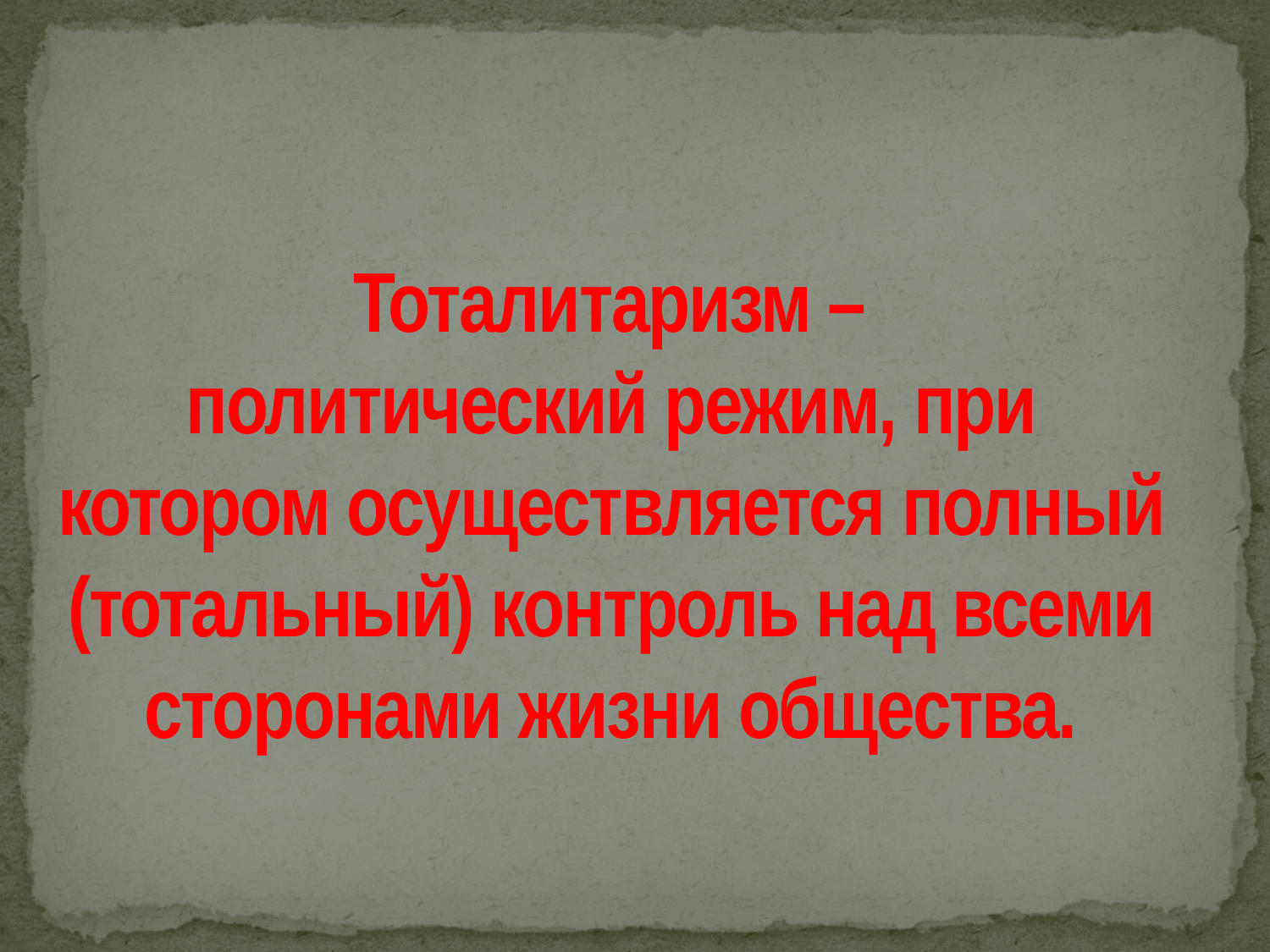

# Тоталитаризм – политический режим, при котором осуществляется полный (тотальный) контроль над всеми сторонами жизни общества.